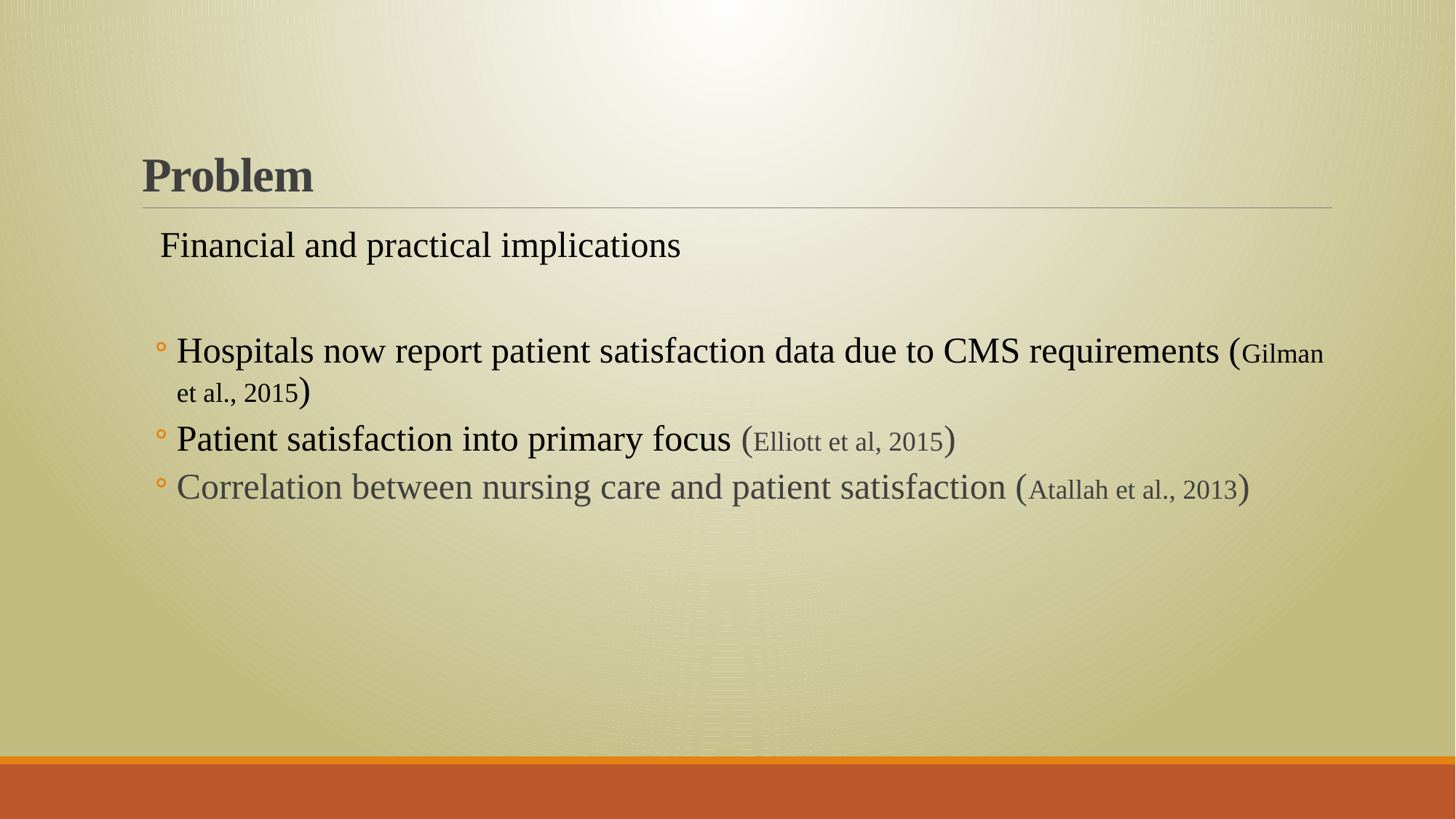

# Problem
  Financial and practical implications

Hospitals now report patient satisfaction data due to CMS requirements (Gilman et al., 2015)
Patient satisfaction into primary focus (Elliott et al, 2015)
Correlation between nursing care and patient satisfaction (Atallah et al., 2013)